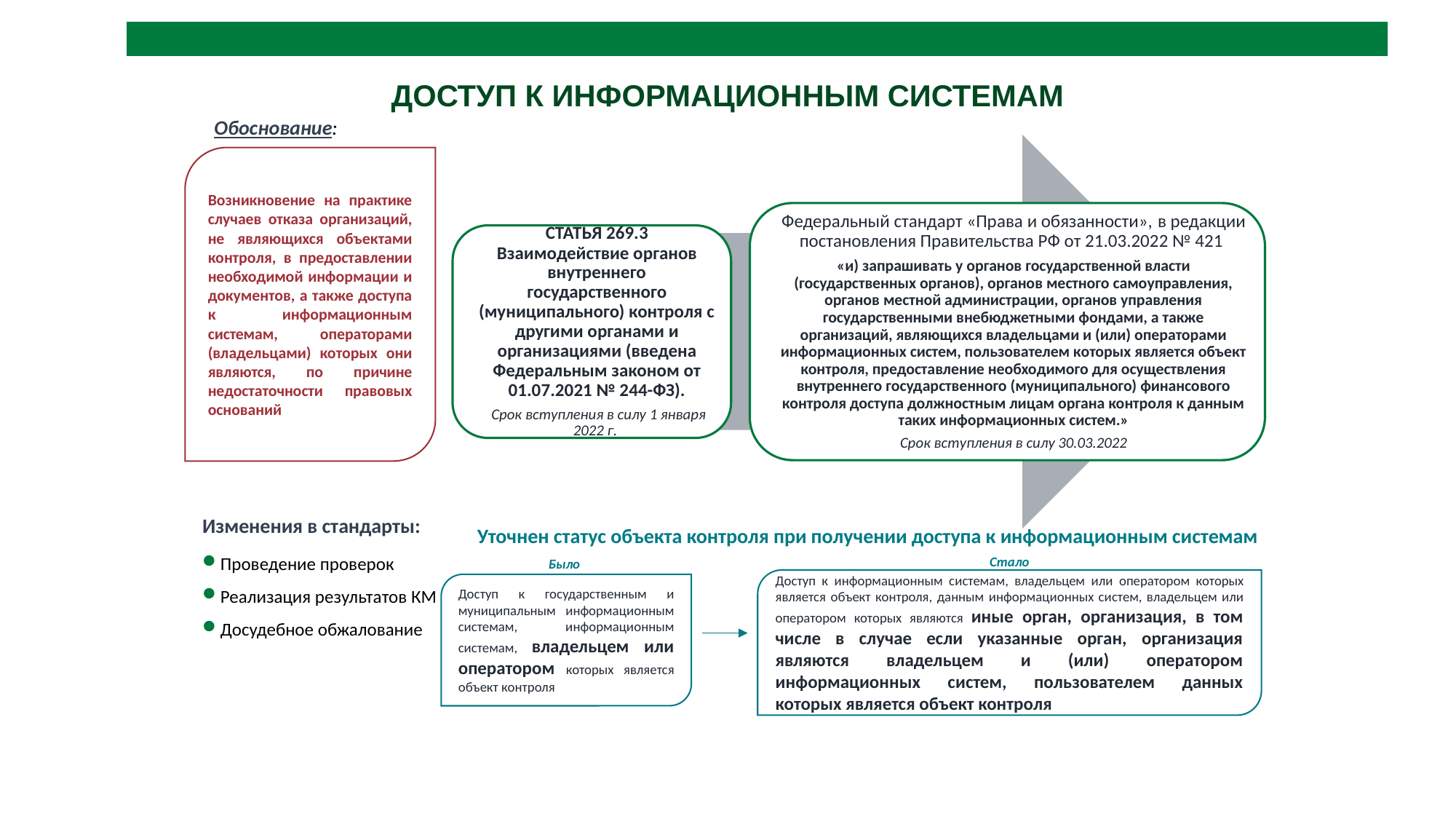

ДОСТУП К ИНФОРМАЦИОННЫМ СИСТЕМАМ
Обоснование:
СТАТЬЯ 269.3 Взаимодействие органов внутреннего государственного (муниципального) контроля с другими органами и организациями (введена Федеральным законом от 01.07.2021 № 244-ФЗ).
 Срок вступления в силу 1 января 2022 г.
Федеральный стандарт «Права и обязанности», в редакции постановления Правительства РФ от 21.03.2022 № 421
«и) запрашивать у органов государственной власти (государственных органов), органов местного самоуправления, органов местной администрации, органов управления государственными внебюджетными фондами, а также организаций, являющихся владельцами и (или) операторами информационных систем, пользователем которых является объект контроля, предоставление необходимого для осуществления внутреннего государственного (муниципального) финансового контроля доступа должностным лицам органа контроля к данным таких информационных систем.»
Срок вступления в силу 30.03.2022
Возникновение на практике случаев отказа организаций, не являющихся объектами контроля, в предоставлении необходимой информации и документов, а также доступа к информационным системам, операторами (владельцами) которых они являются, по причине недостаточности правовых оснований
Изменения в стандарты:

Проведение проверок
Реализация результатов КМ
Досудебное обжалование
Уточнен статус объекта контроля при получении доступа к информационным системам
Стало
Было
Доступ к информационным системам, владельцем или оператором которых является объект контроля, данным информационных систем, владельцем или оператором которых являются иные орган, организация, в том числе в случае если указанные орган, организация являются владельцем и (или) оператором информационных систем, пользователем данных которых является объект контроля
Доступ к государственным и муниципальным информационным системам, информационным системам, владельцем или оператором которых является объект контроля